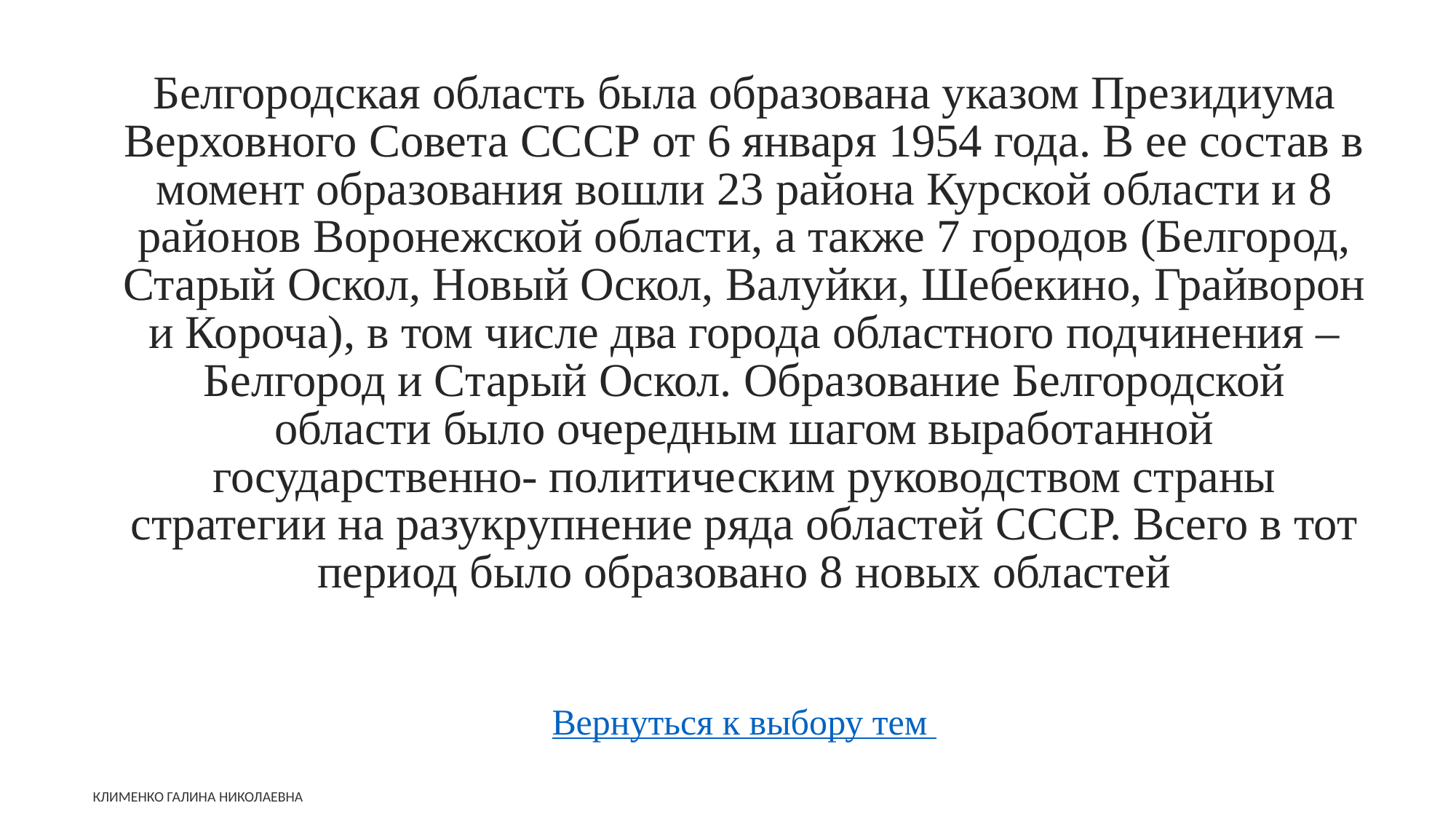

Белгородская область была образована указом Президиума Верховного Совета СССР от 6 января 1954 года. В ее состав в момент образования вошли 23 района Курской области и 8 районов Воронежской области, а также 7 городов (Белгород, Старый Оскол, Новый Оскол, Валуйки, Шебекино, Грайворон и Короча), в том числе два города областного подчинения – Белгород и Старый Оскол. Образование Белгородской области было очередным шагом выработанной государственно- политическим руководством страны стратегии на разукрупнение ряда областей СССР. Всего в тот период было образовано 8 новых областей
Вернуться к выбору тем
Клименко Галина Николаевна